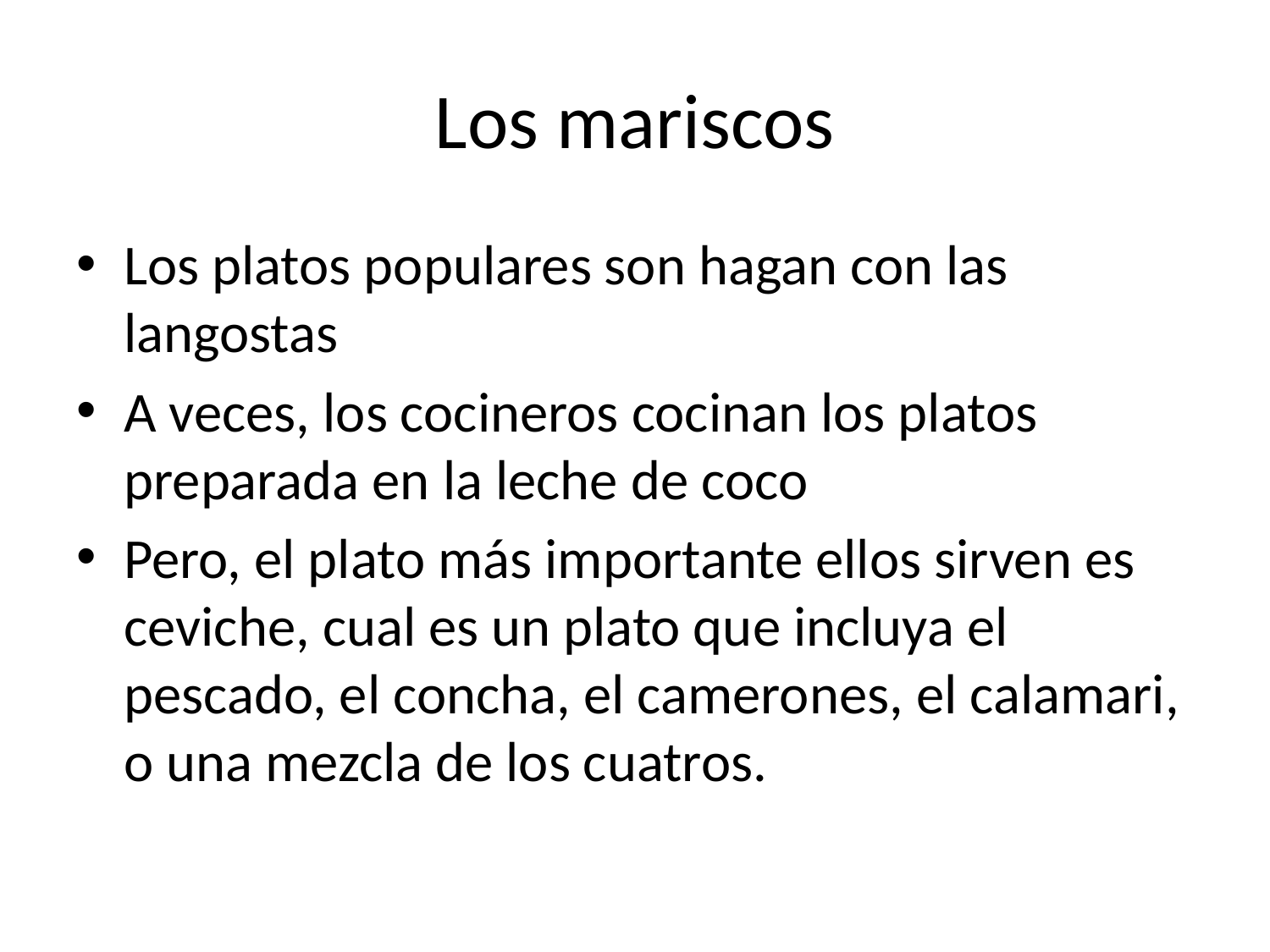

# Los mariscos
Los platos populares son hagan con las langostas
A veces, los cocineros cocinan los platos preparada en la leche de coco
Pero, el plato más importante ellos sirven es ceviche, cual es un plato que incluya el pescado, el concha, el camerones, el calamari, o una mezcla de los cuatros.